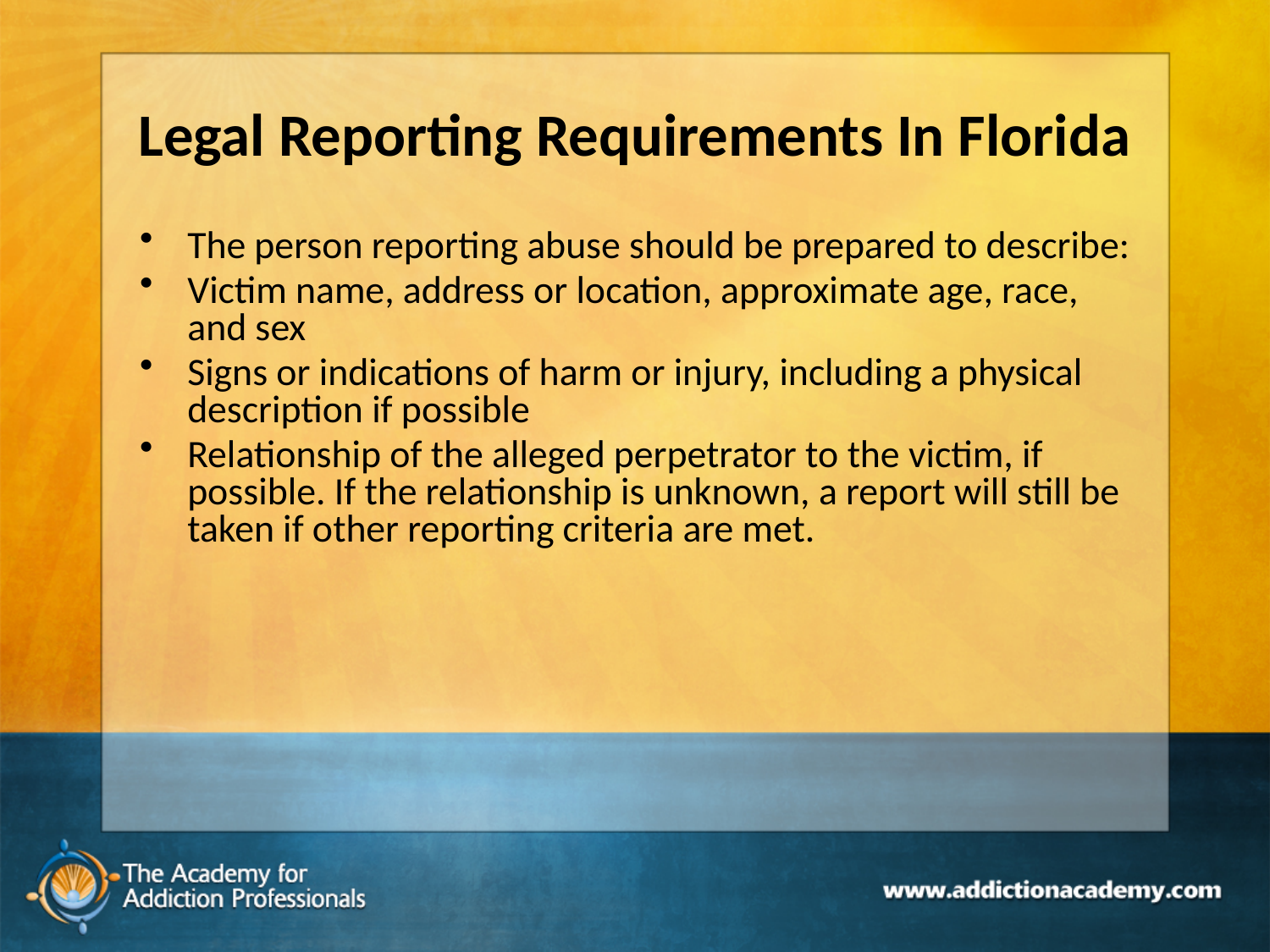

# Legal Reporting Requirements In Florida
The person reporting abuse should be prepared to describe:
Victim name, address or location, approximate age, race, and sex
Signs or indications of harm or injury, including a physical description if possible
Relationship of the alleged perpetrator to the victim, if possible. If the relationship is unknown, a report will still be taken if other reporting criteria are met.